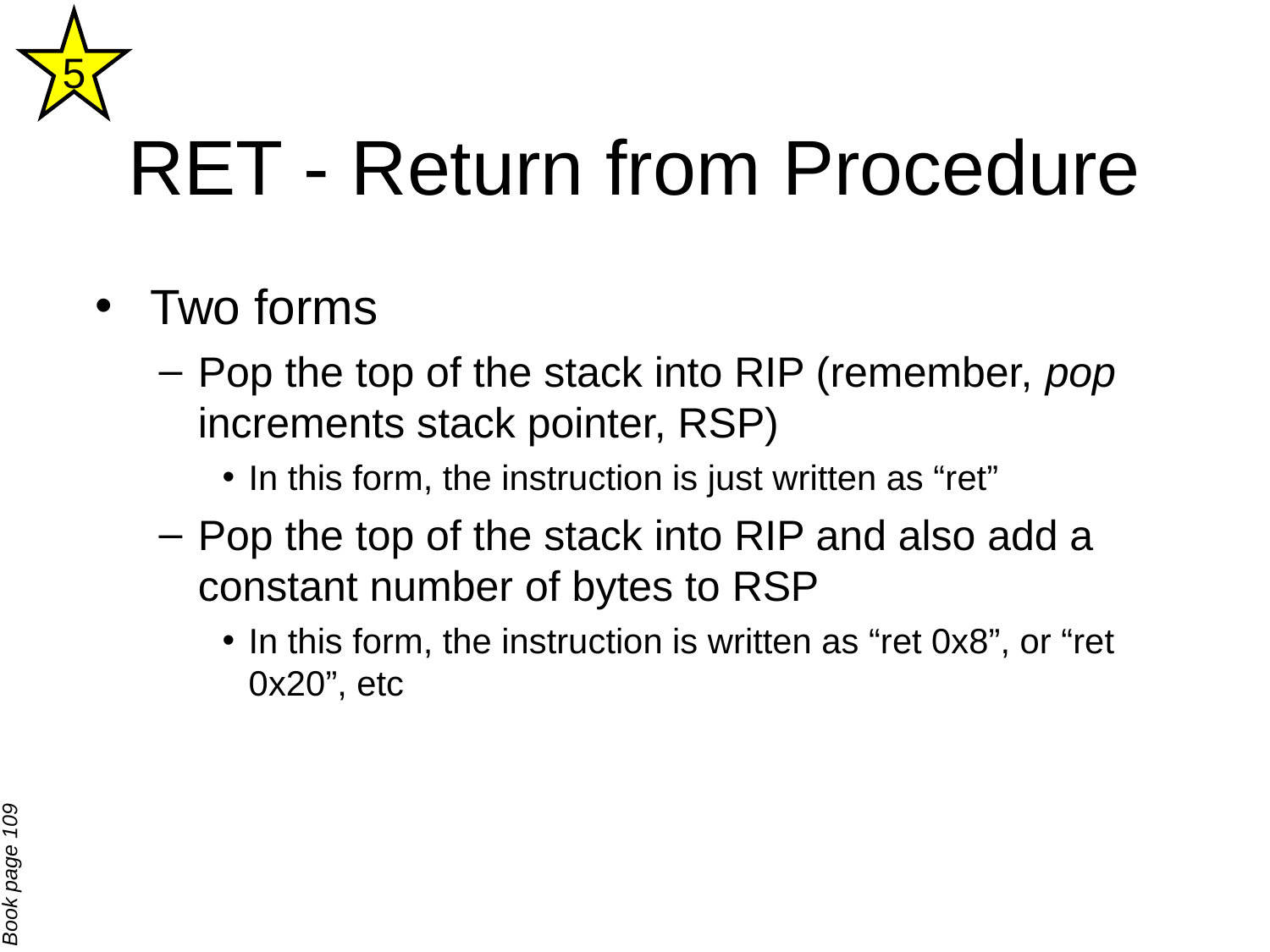

5
RET - Return from Procedure
Two forms
Pop the top of the stack into RIP (remember, pop increments stack pointer, RSP)
In this form, the instruction is just written as “ret”
Pop the top of the stack into RIP and also add a constant number of bytes to RSP
In this form, the instruction is written as “ret 0x8”, or “ret 0x20”, etc
Book page 109